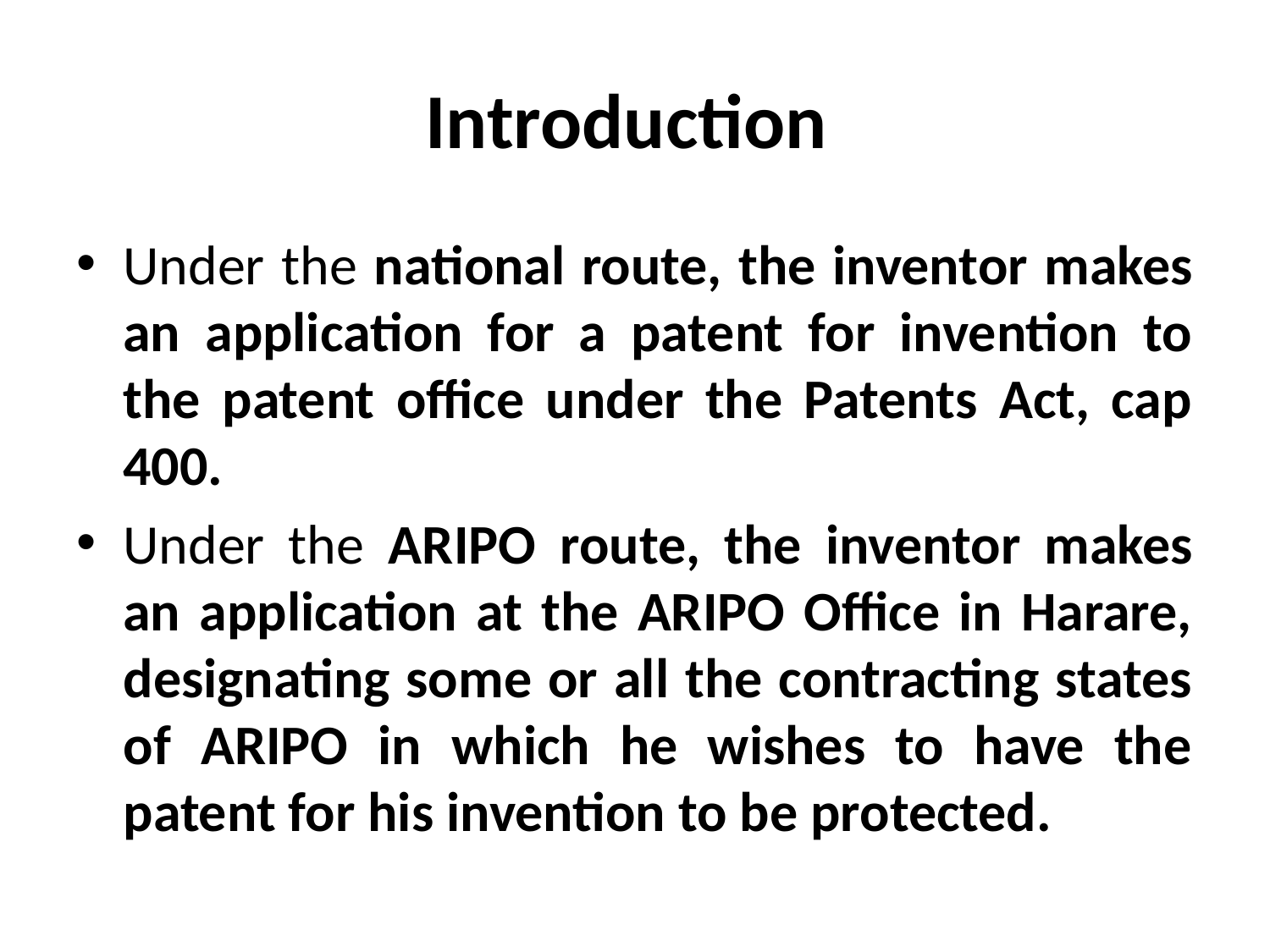

# Introduction
Under the national route, the inventor makes an application for a patent for invention to the patent office under the Patents Act, cap 400.
Under the ARIPO route, the inventor makes an application at the ARIPO Office in Harare, designating some or all the contracting states of ARIPO in which he wishes to have the patent for his invention to be protected.